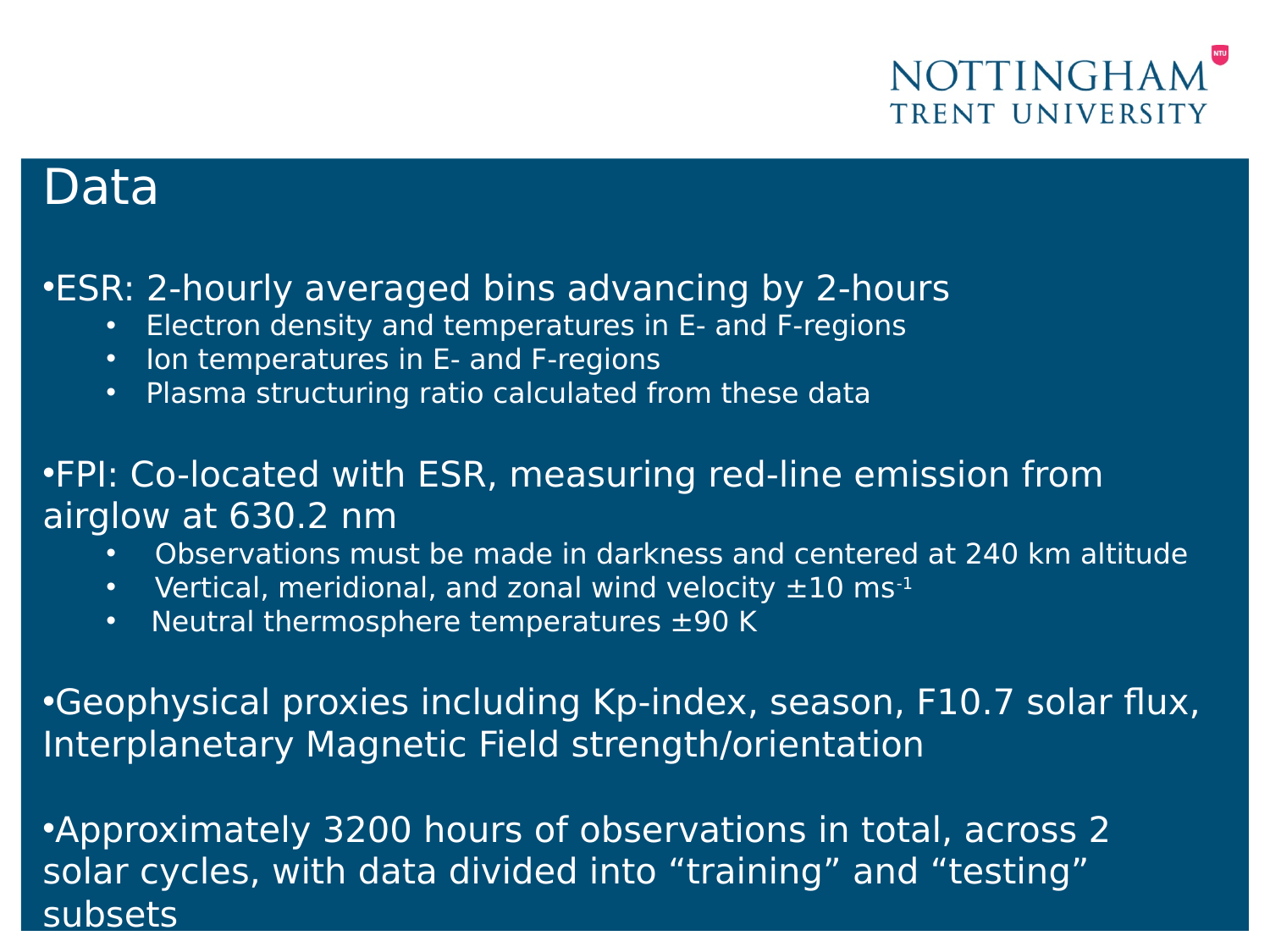

Data

ESR: 2-hourly averaged bins advancing by 2-hours
Electron density and temperatures in E- and F-regions
Ion temperatures in E- and F-regions
Plasma structuring ratio calculated from these data

FPI: Co-located with ESR, measuring red-line emission from airglow at 630.2 nm
 Observations must be made in darkness and centered at 240 km altitude
 Vertical, meridional, and zonal wind velocity ±10 ms-1
 Neutral thermosphere temperatures ±90 K

Geophysical proxies including Kp-index, season, F10.7 solar flux, Interplanetary Magnetic Field strength/orientation

Approximately 3200 hours of observations in total, across 2 solar cycles, with data divided into “training” and “testing” subsets